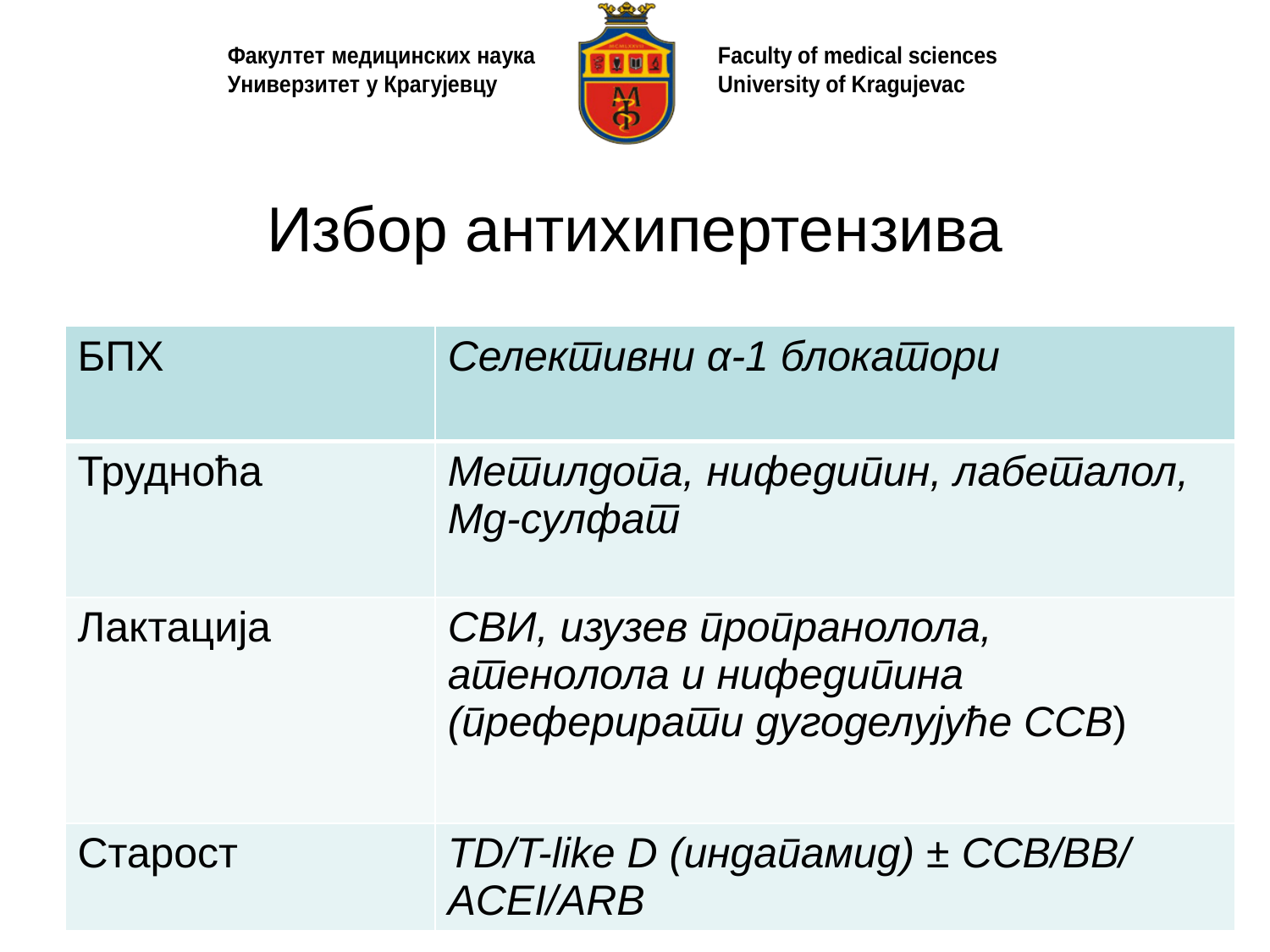

# Избор антихипертензива
| БПХ | Селективни α-1 блокатори |
| --- | --- |
| Трудноћа | Метилдопа, нифедипин, лабеталол, Mg-сулфат |
| Лактација | СВИ, изузев пропранолола, атенолола и нифедипина (преферирати дугоделујуће CCB) |
| Старост | TD/T-like D (индапамид) ± CCB/BB/ ACEI/ARB |